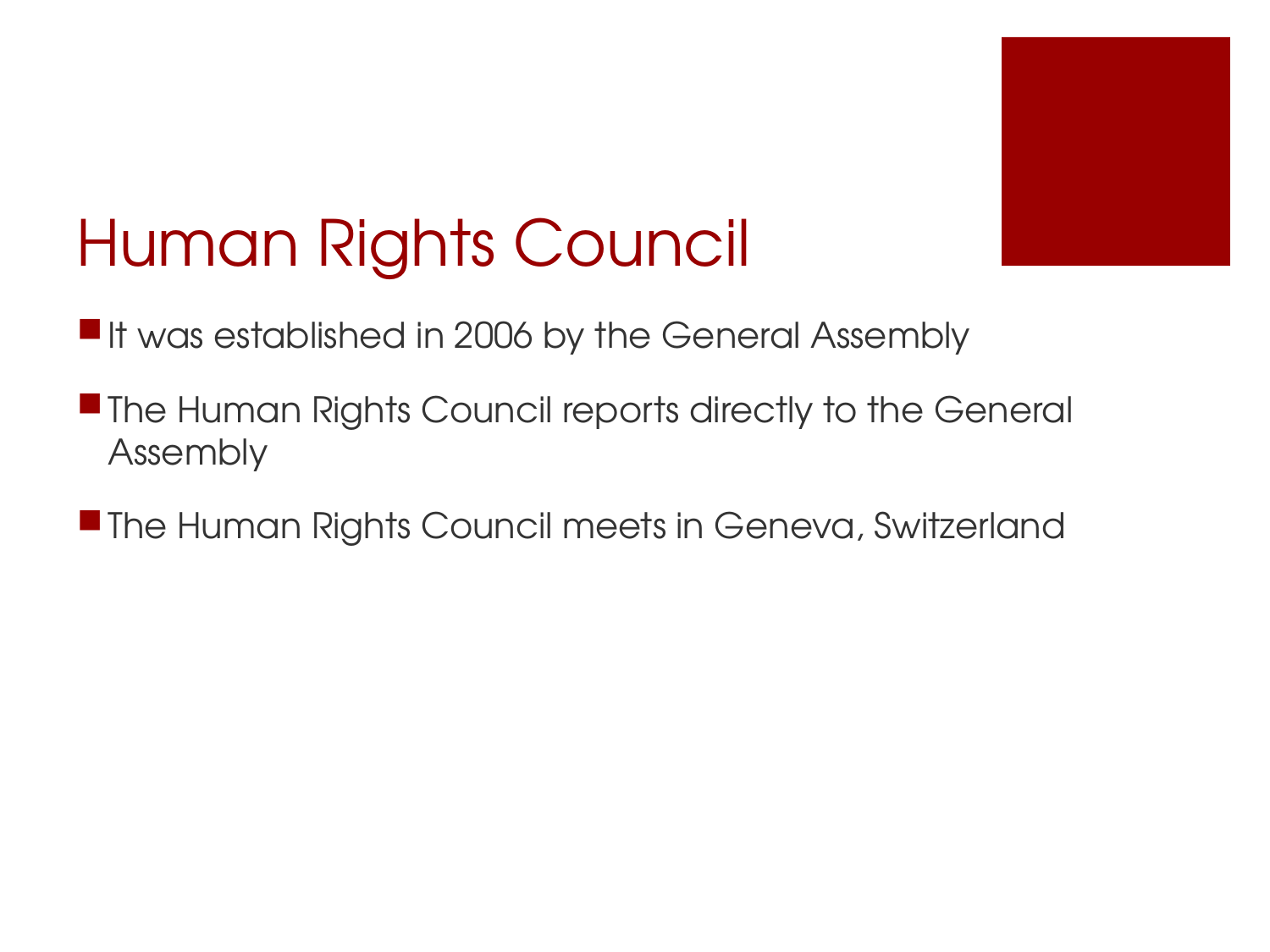

# Human Rights Council
It was established in 2006 by the General Assembly
The Human Rights Council reports directly to the General Assembly
The Human Rights Council meets in Geneva, Switzerland